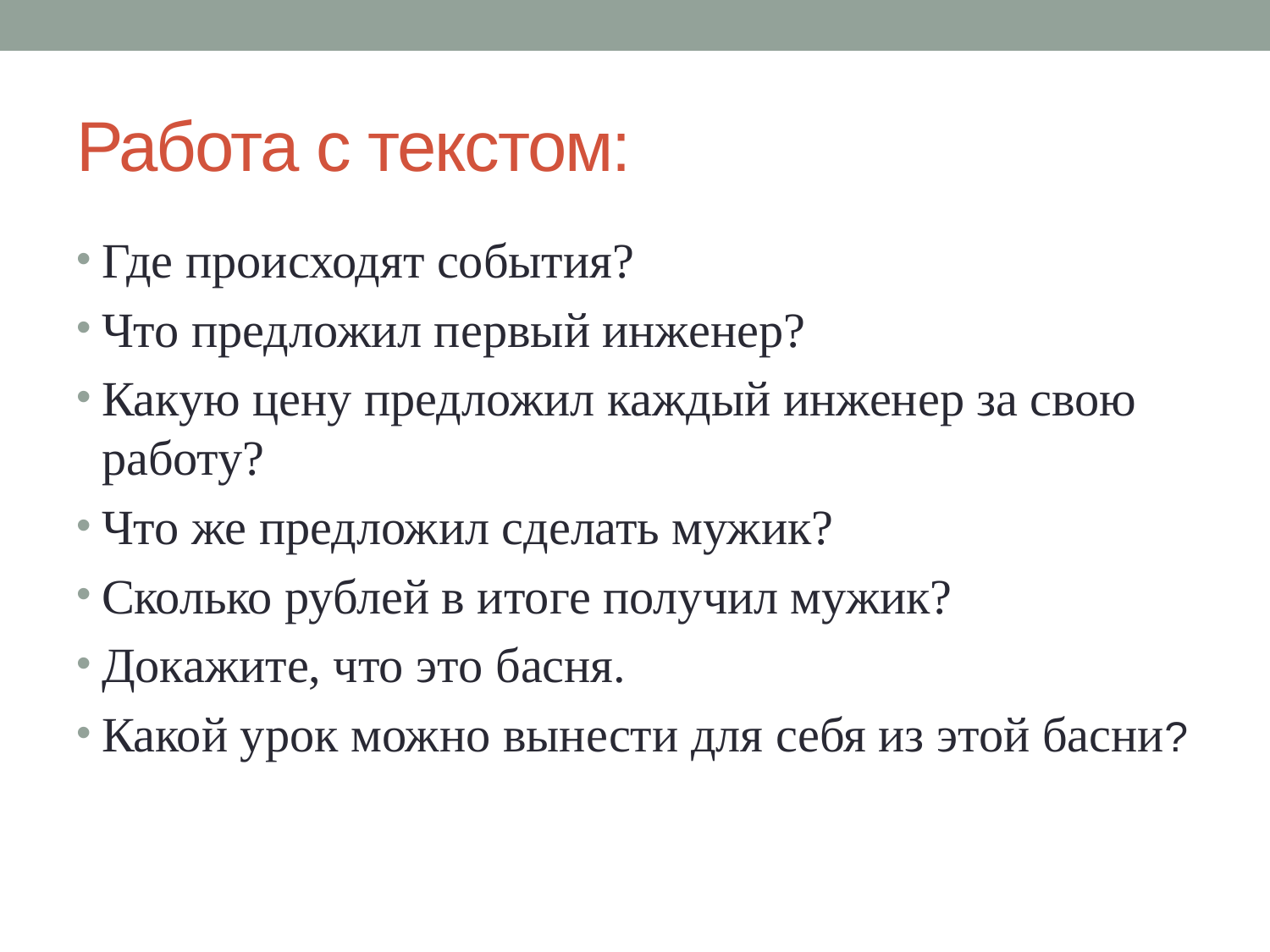

# Работа с текстом:
Где происходят события?
Что предложил первый инженер?
Какую цену предложил каждый инженер за свою работу?
Что же предложил сделать мужик?
Сколько рублей в итоге получил мужик?
Докажите, что это басня.
Какой урок можно вынести для себя из этой басни?